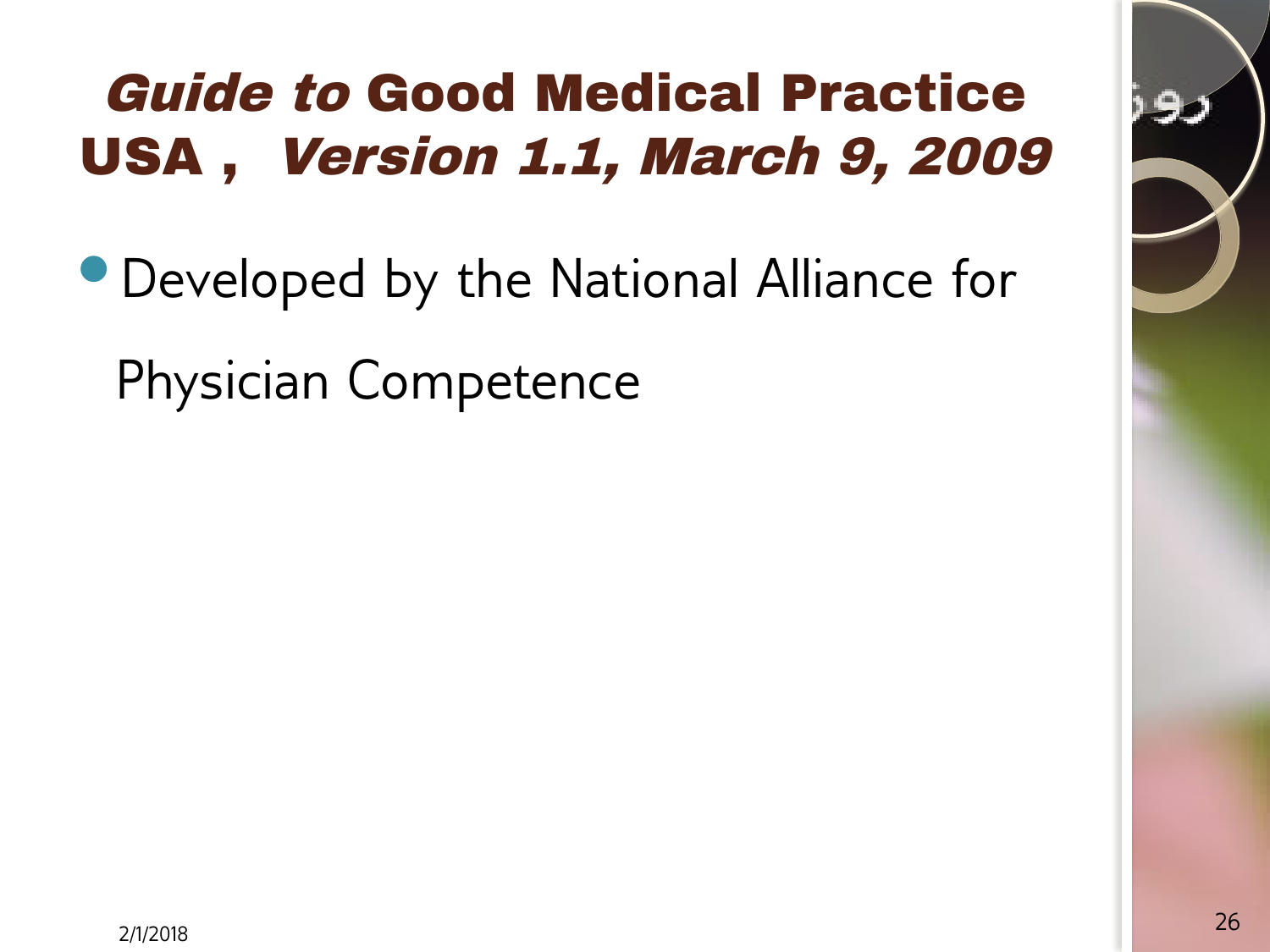

# Guide to Good Medical Practice USA ,  Version 1.1, March 9, 2009
Developed by the National Alliance for Physician Competence

26
2/1/2018